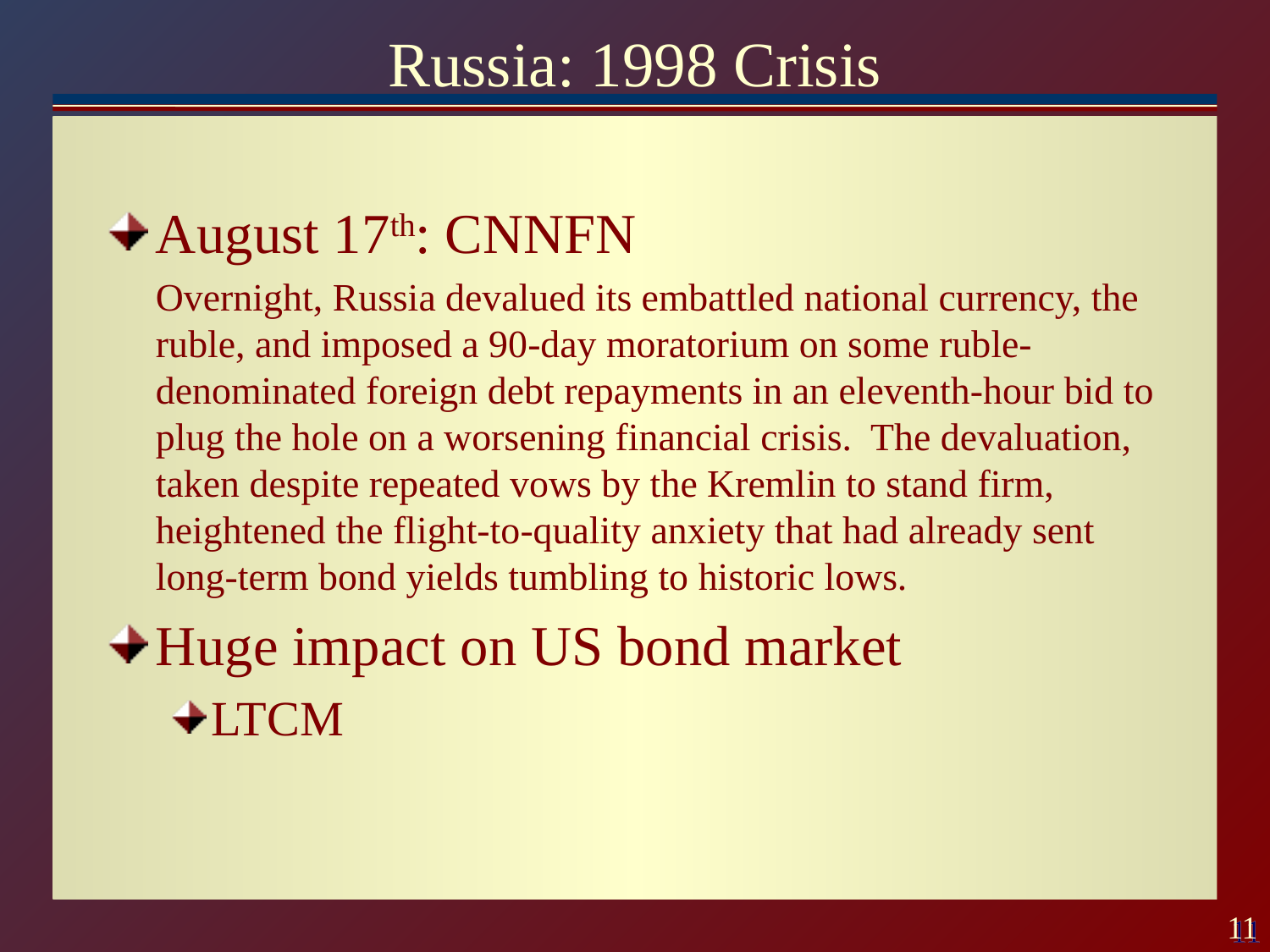

# Russia: 1998 Crisis
August 17th: CNNFN
	Overnight, Russia devalued its embattled national currency, the ruble, and imposed a 90-day moratorium on some ruble-denominated foreign debt repayments in an eleventh-hour bid to plug the hole on a worsening financial crisis.  The devaluation, taken despite repeated vows by the Kremlin to stand firm, heightened the flight-to-quality anxiety that had already sent long-term bond yields tumbling to historic lows.
Huge impact on US bond market
LTCM